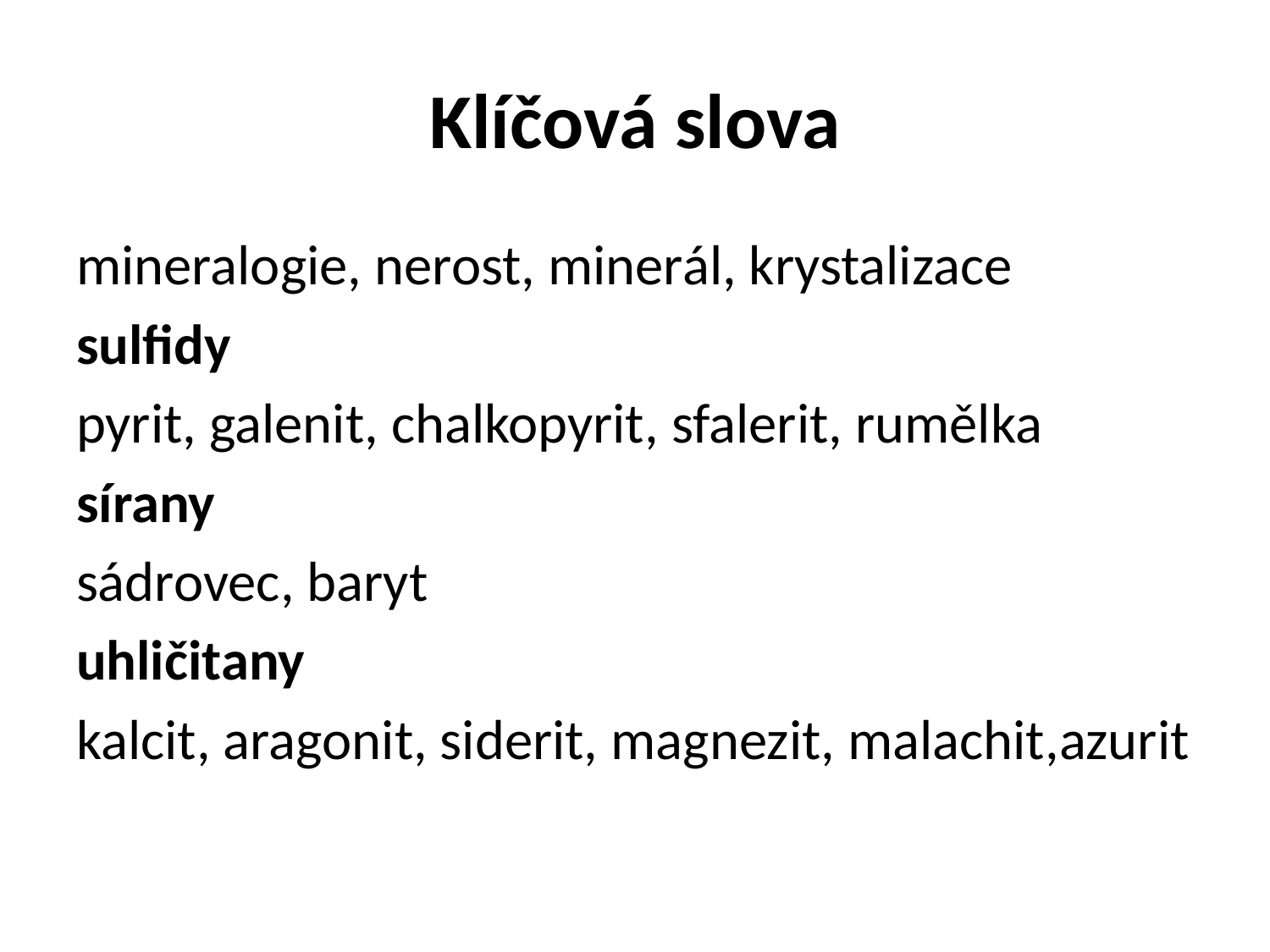

# Klíčová slova
mineralogie, nerost, minerál, krystalizace
sulfidy
pyrit, galenit, chalkopyrit, sfalerit, rumělka
sírany
sádrovec, baryt
uhličitany
kalcit, aragonit, siderit, magnezit, malachit,azurit